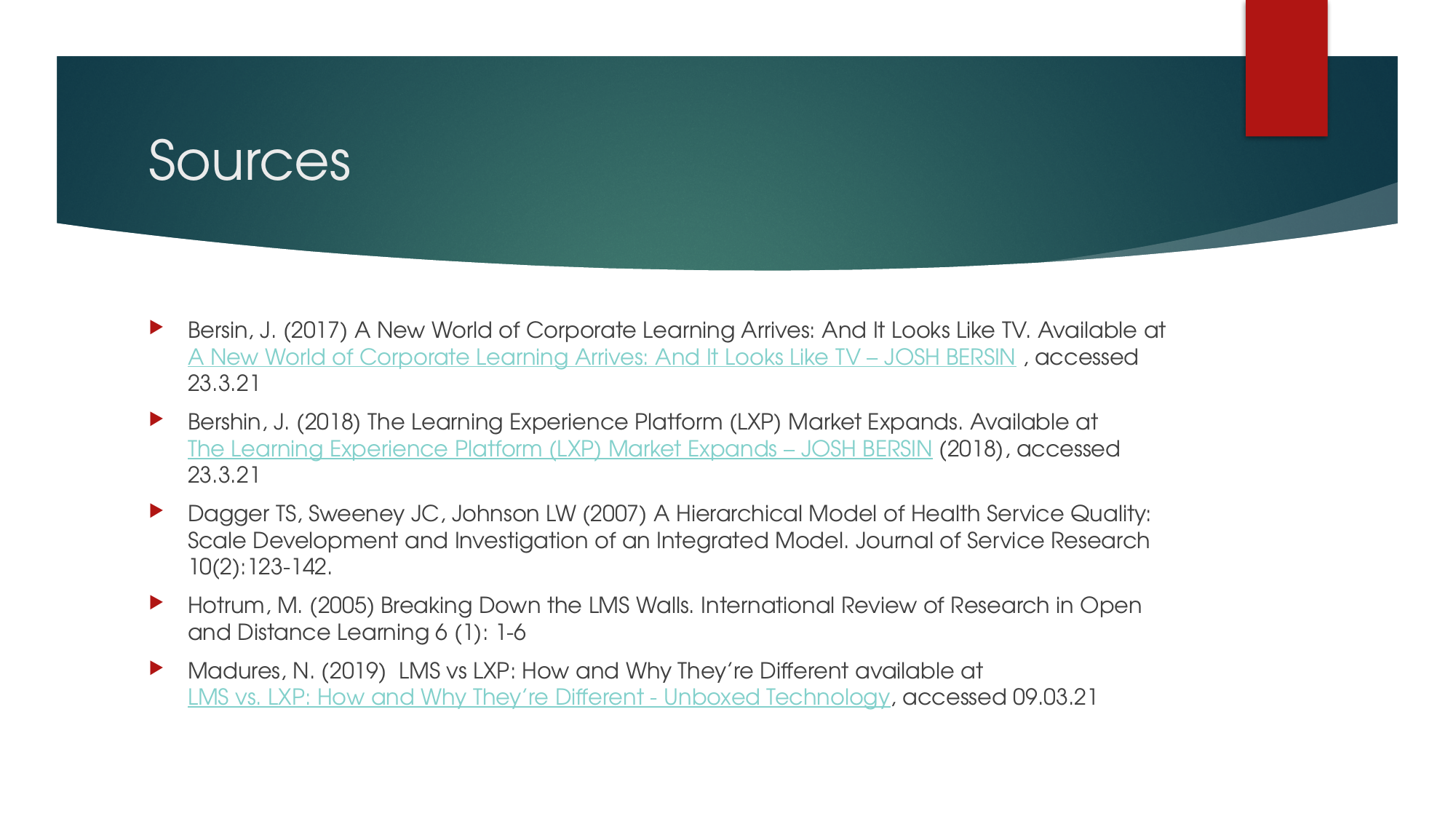

# Sources
Bersin, J. (2017) A New World of Corporate Learning Arrives: And It Looks Like TV. Available at A New World of Corporate Learning Arrives: And It Looks Like TV – JOSH BERSIN , accessed 23.3.21
Bershin, J. (2018) The Learning Experience Platform (LXP) Market Expands. Available at The Learning Experience Platform (LXP) Market Expands – JOSH BERSIN (2018), accessed 23.3.21
Dagger TS, Sweeney JC, Johnson LW (2007) A Hierarchical Model of Health Service Quality: Scale Development and Investigation of an Integrated Model. Journal of Service Research 10(2):123-142.
Hotrum, M. (2005) Breaking Down the LMS Walls. International Review of Research in Open and Distance Learning 6 (1): 1-6
Madures, N. (2019)  LMS vs LXP: How and Why They’re Different available at LMS vs. LXP: How and Why They’re Different - Unboxed Technology, accessed 09.03.21